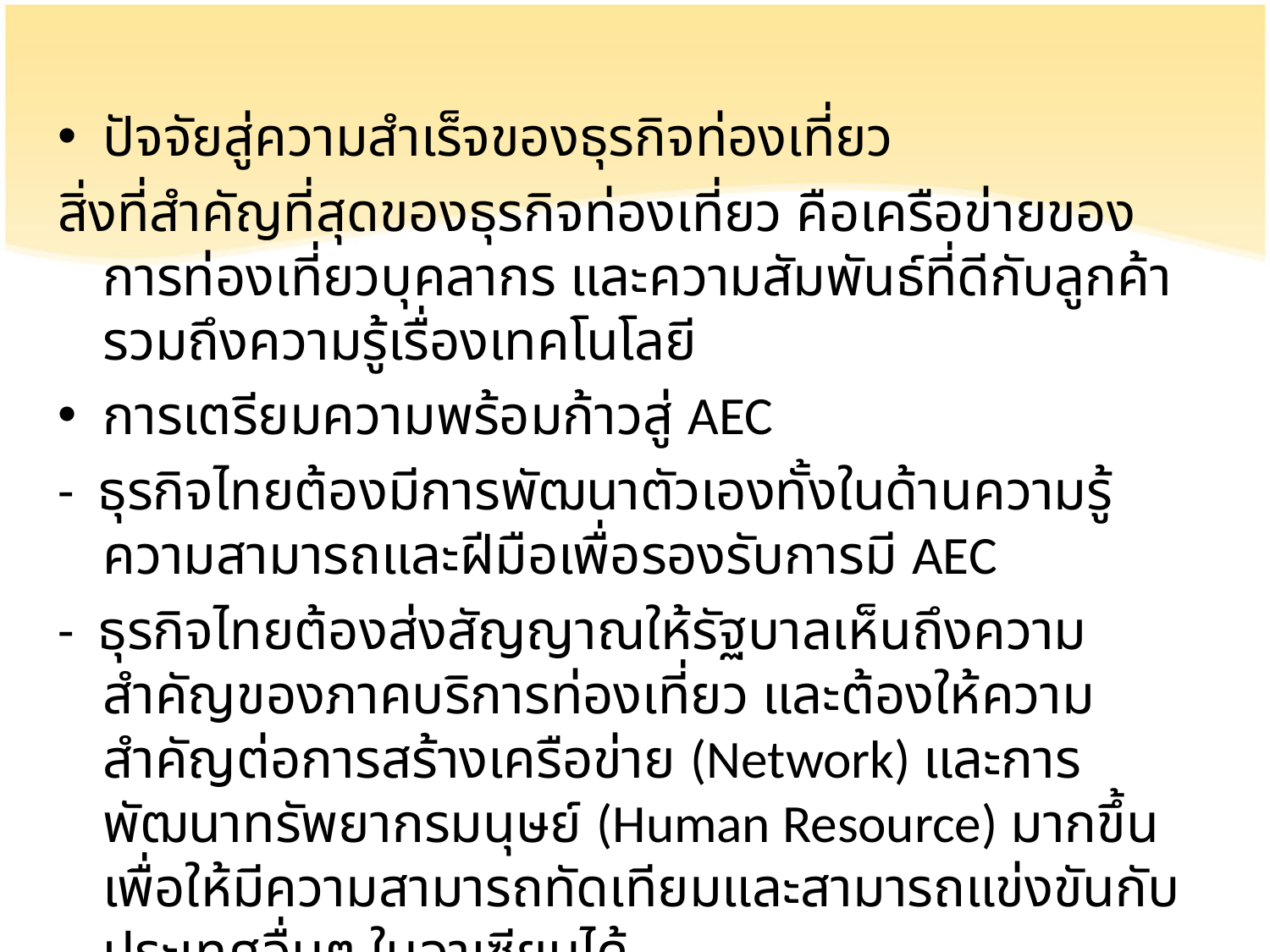

ปัจจัยสู่ความสำเร็จของธุรกิจท่องเที่ยว
สิ่งที่สำคัญที่สุดของธุรกิจท่องเที่ยว คือเครือข่ายของการท่องเที่ยวบุคลากร และความสัมพันธ์ที่ดีกับลูกค้า รวมถึงความรู้เรื่องเทคโนโลยี
การเตรียมความพร้อมก้าวสู่ AEC
-  ธุรกิจไทยต้องมีการพัฒนาตัวเองทั้งในด้านความรู้ความสามารถและฝีมือเพื่อรองรับการมี AEC
-  ธุรกิจไทยต้องส่งสัญญาณให้รัฐบาลเห็นถึงความสำคัญของภาคบริการท่องเที่ยว และต้องให้ความสำคัญต่อการสร้างเครือข่าย (Network) และการพัฒนาทรัพยากรมนุษย์ (Human Resource) มากขึ้น เพื่อให้มีความสามารถทัดเทียมและสามารถแข่งขันกับประเทศอื่นๆ ในอาเซียนได้